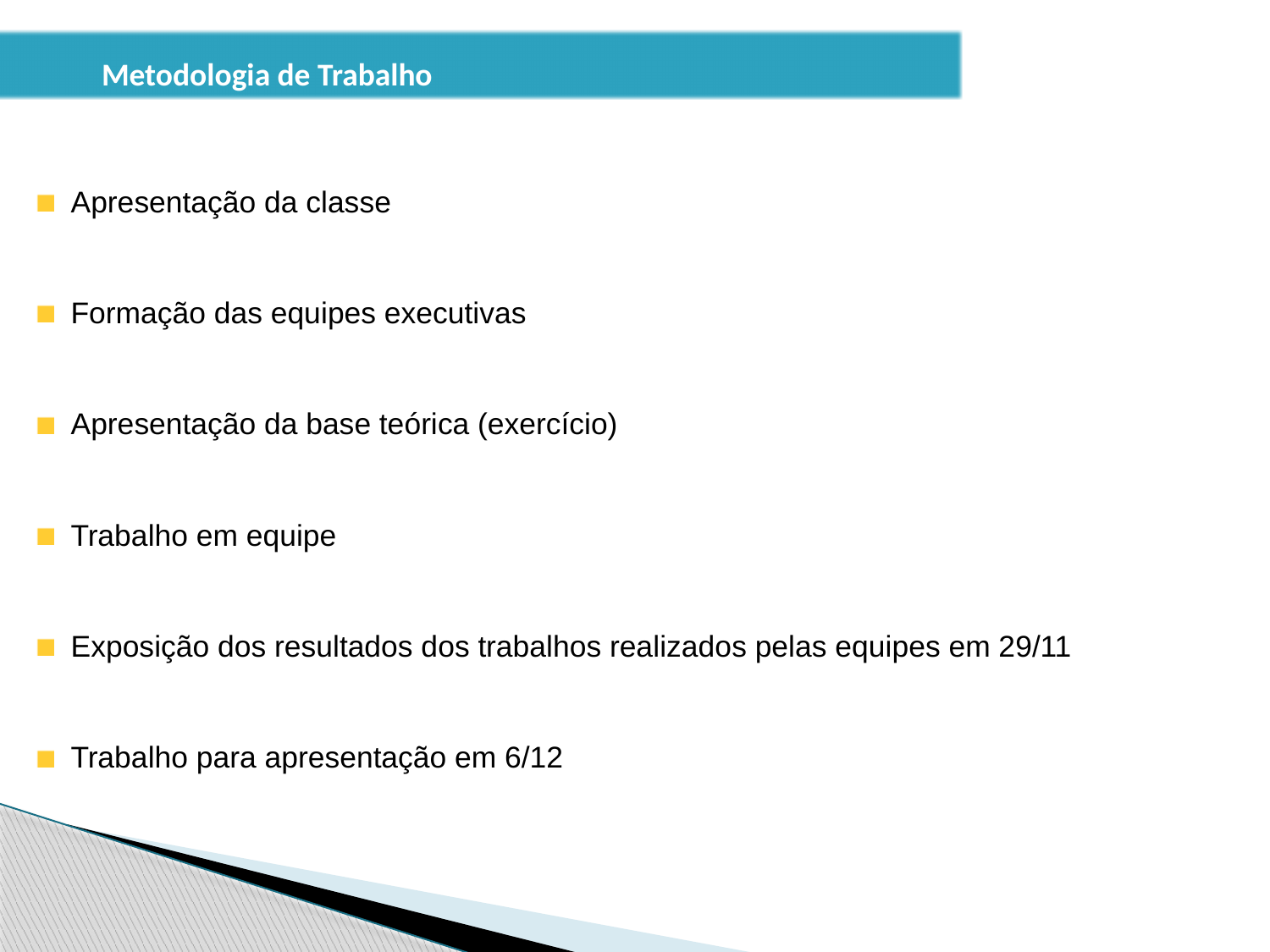

ÍNDICE

Metodologia de Trabalho

 Apresentação da classe
 Formação das equipes executivas
 Apresentação da base teórica (exercício)
 Trabalho em equipe
 Exposição dos resultados dos trabalhos realizados pelas equipes em 29/11
 Trabalho para apresentação em 6/12